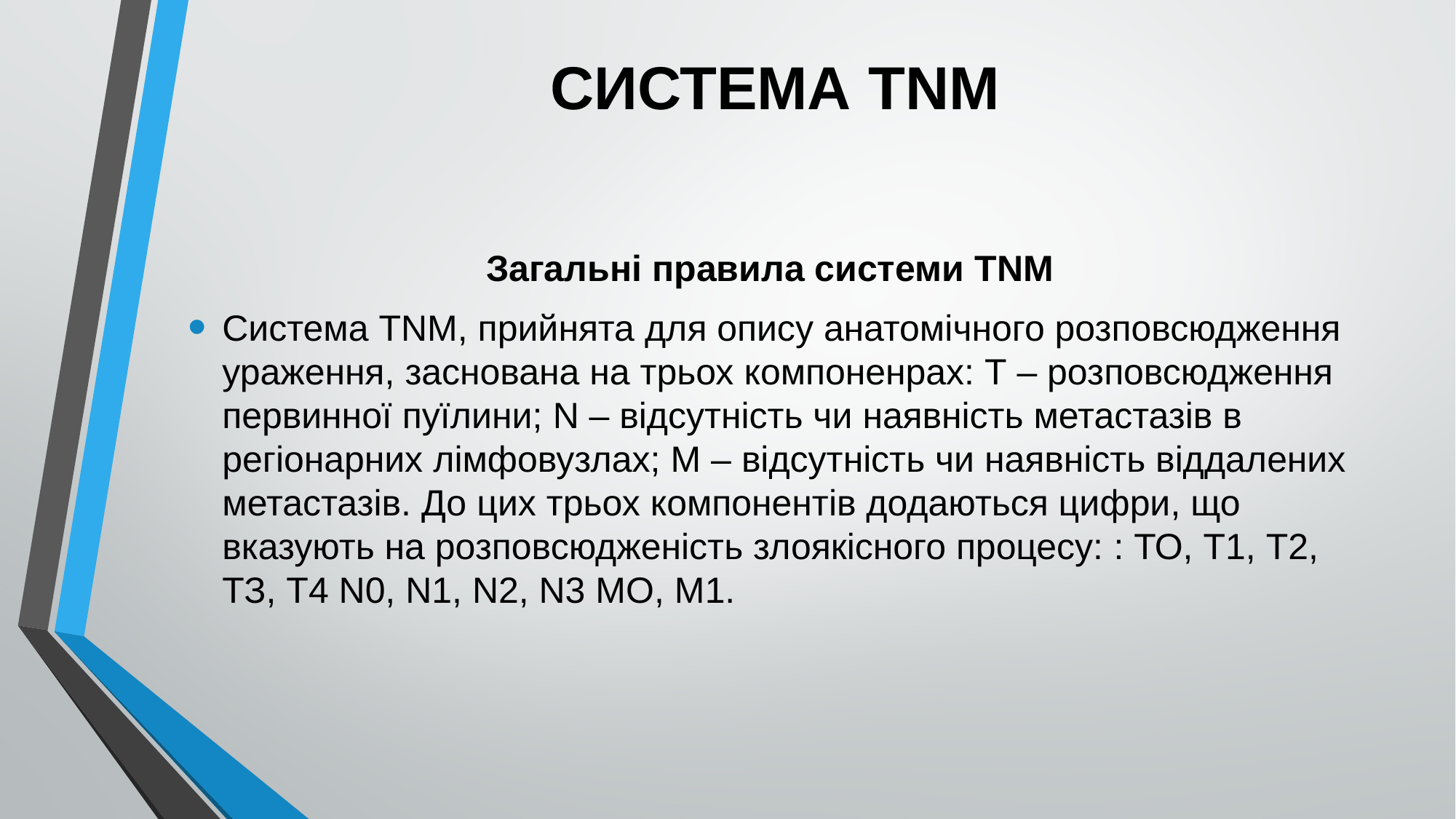

# СИСТЕМА TNM
Загальні правила системи TNM
Система TNM, прийнята для опису анатомічного розповсюдження ураження, заснована на трьох компоненрах: Т – розповсюдження первинної пуїлини; N – відсутність чи наявність метастазів в регіонарних лімфовузлах; М – відсутність чи наявність віддалених метастазів. До цих трьох компонентів додаються цифри, що вказують на розповсюдженість злоякісного процесу: : ТО, Т1, Т2, ТЗ, Т4 N0, N1, N2, N3 МО, M1.